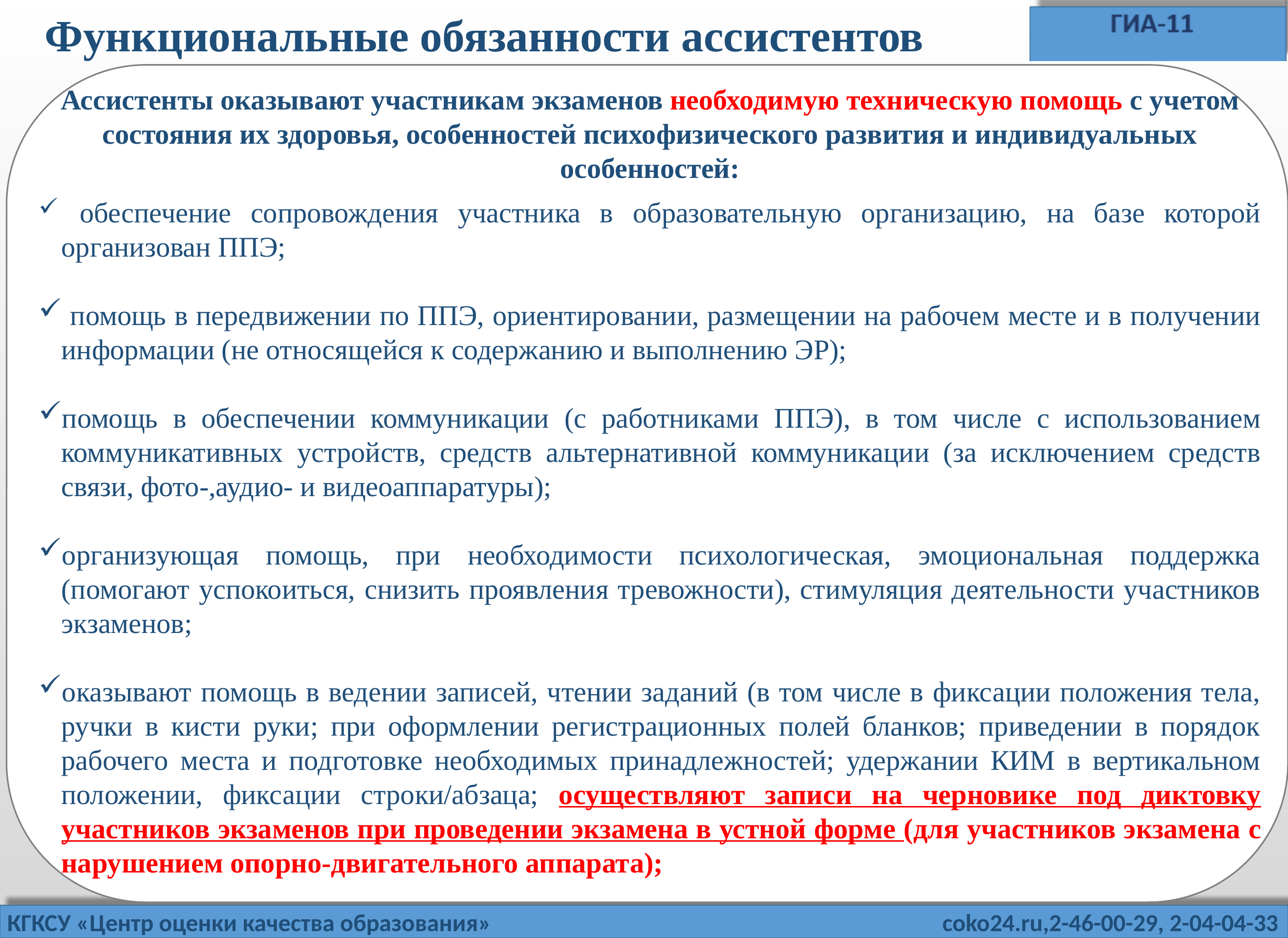

Функциональные обязанности ассистентов

Ассистенты оказывают участникам экзаменов необходимую техническую помощь с учетом состояния их здоровья, особенностей психофизического развития и индивидуальных особенностей:
 обеспечение сопровождения участника в образовательную организацию, на базе которой организован ППЭ;

 помощь в передвижении по ППЭ, ориентировании, размещении на рабочем месте и в получении информации (не относящейся к содержанию и выполнению ЭР);

помощь в обеспечении коммуникации (с работниками ППЭ), в том числе с использованием коммуникативных устройств, средств альтернативной коммуникации (за исключением средств связи, фото-,аудио- и видеоаппаратуры);

организующая помощь, при необходимости психологическая, эмоциональная поддержка (помогают успокоиться, снизить проявления тревожности), стимуляция деятельности участников экзаменов;

оказывают помощь в ведении записей, чтении заданий (в том числе в фиксации положения тела, ручки в кисти руки; при оформлении регистрационных полей бланков; приведении в порядок рабочего места и подготовке необходимых принадлежностей; удержании КИМ в вертикальном положении, фиксации строки/абзаца; осуществляют записи на черновике под диктовку участников экзаменов при проведении экзамена в устной форме (для участников экзамена с нарушением опорно-двигательного аппарата);